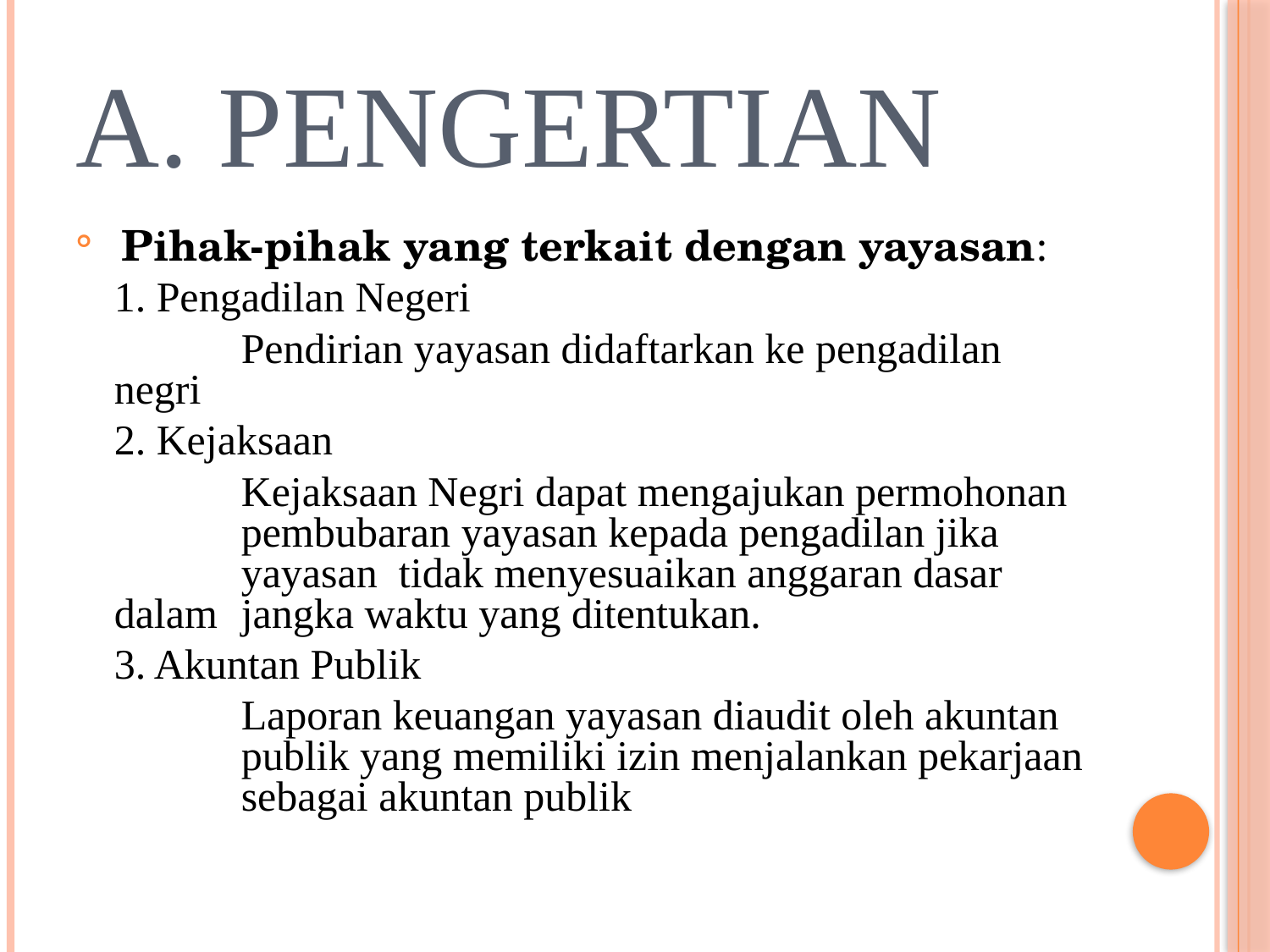

# a. Pengertian
 Pihak-pihak yang terkait dengan yayasan:
	1. Pengadilan Negeri
		Pendirian yayasan didaftarkan ke pengadilan negri
	2. Kejaksaan
		Kejaksaan Negri dapat mengajukan permohonan 	pembubaran yayasan kepada pengadilan jika 	yayasan  tidak menyesuaikan anggaran dasar dalam 	jangka waktu yang ditentukan.
	3. Akuntan Publik
		Laporan keuangan yayasan diaudit oleh akuntan 	publik yang memiliki izin menjalankan pekarjaan 	sebagai akuntan publik